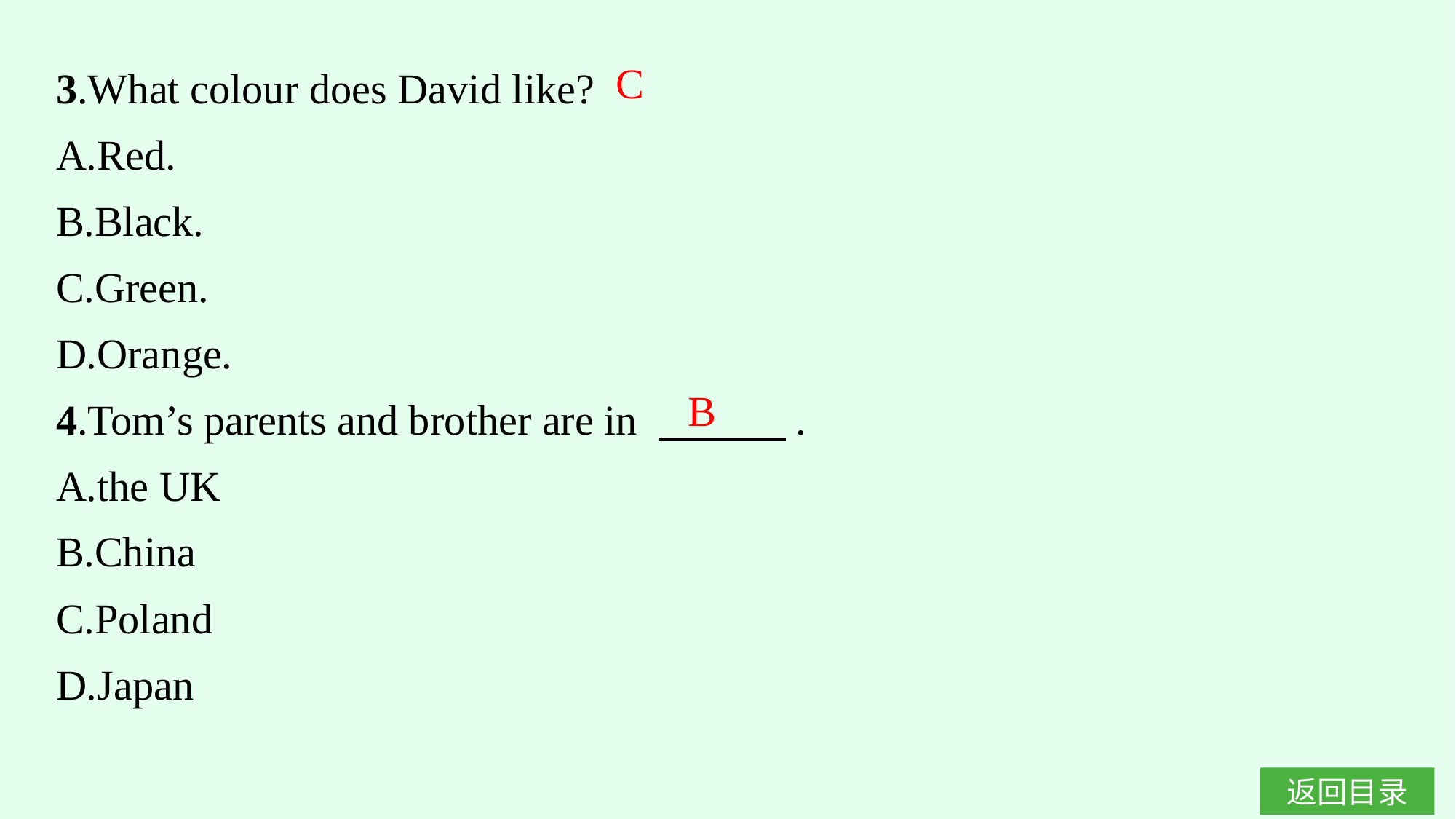

3.What colour does David like?
A.Red.
B.Black.
C.Green.
D.Orange.
4.Tom’s parents and brother are in 　　　.
A.the UK
B.China
C.Poland
D.Japan
C
B